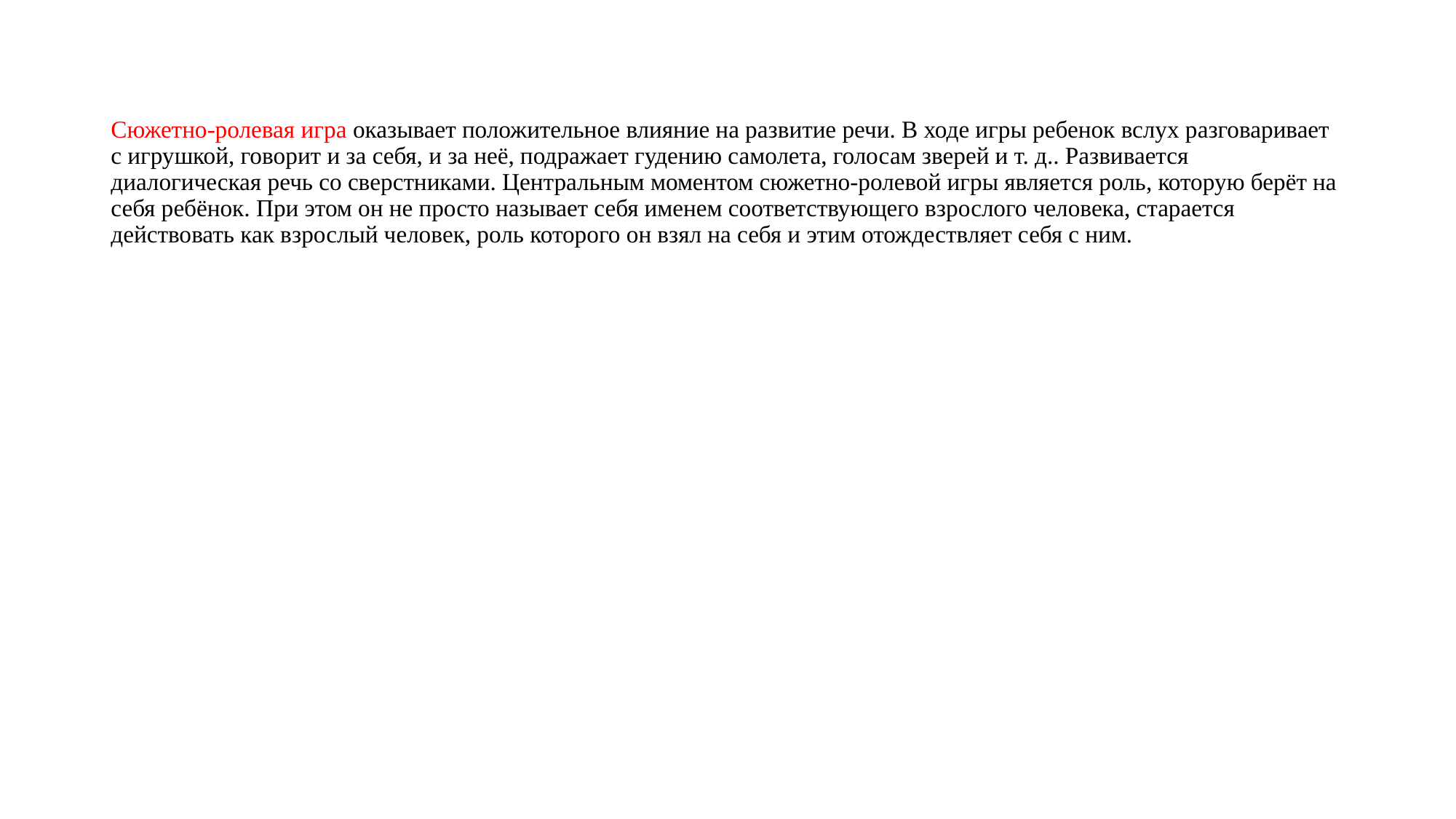

# Сюжетно-ролевая игра оказывает положительное влияние на развитие речи. В ходе игры ребенок вслух разговаривает с игрушкой, говорит и за себя, и за неё, подражает гудению самолета, голосам зверей и т. д.. Развивается диалогическая речь со сверстниками. Центральным моментом сюжетно-ролевой игры является роль, которую берёт на себя ребёнок. При этом он не просто называет себя именем соответствующего взрослого человека, старается действовать как взрослый человек, роль которого он взял на себя и этим отождествляет себя с ним.